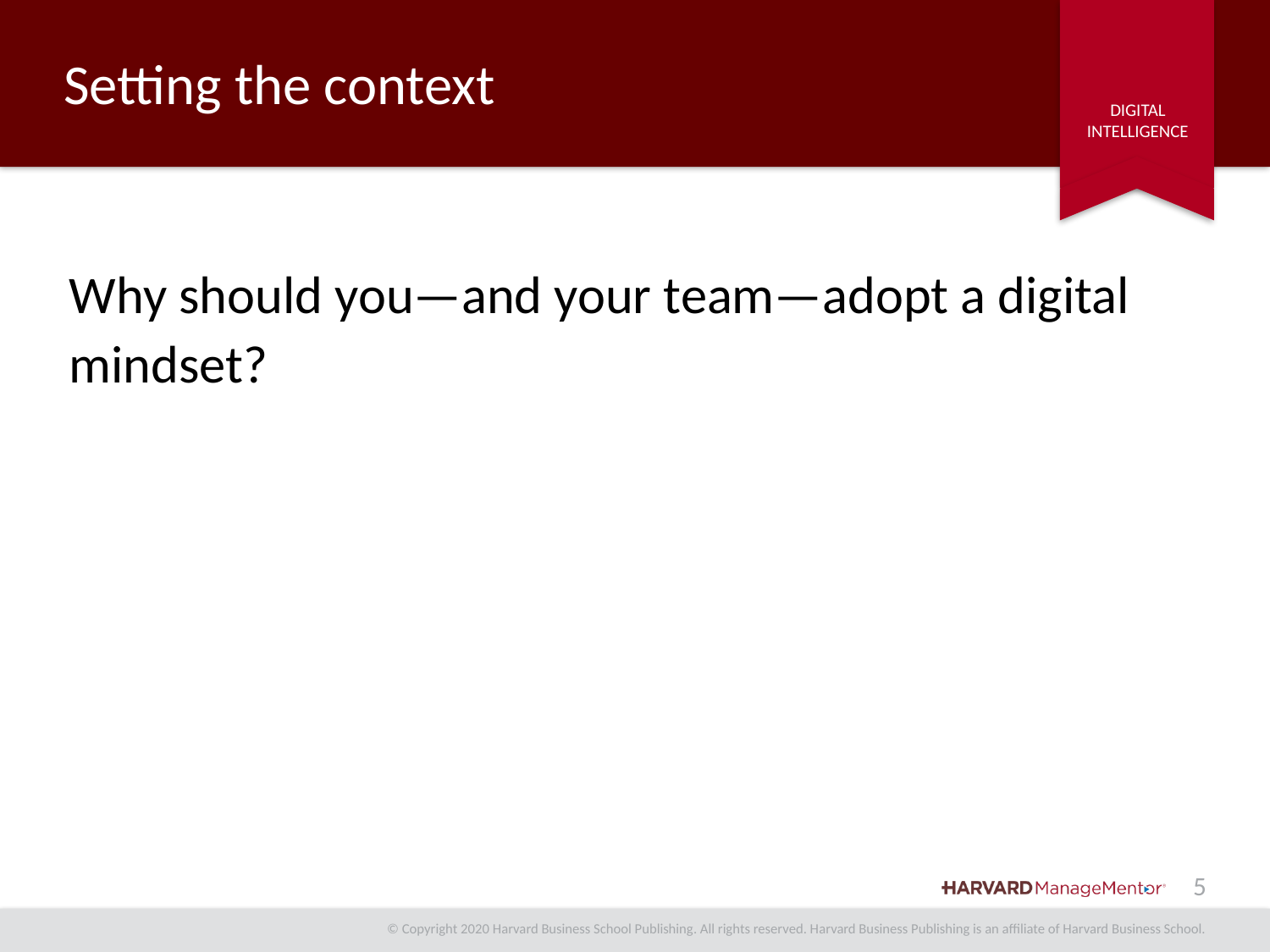

# Setting the context
Why should you—and your team—adopt a digital mindset?